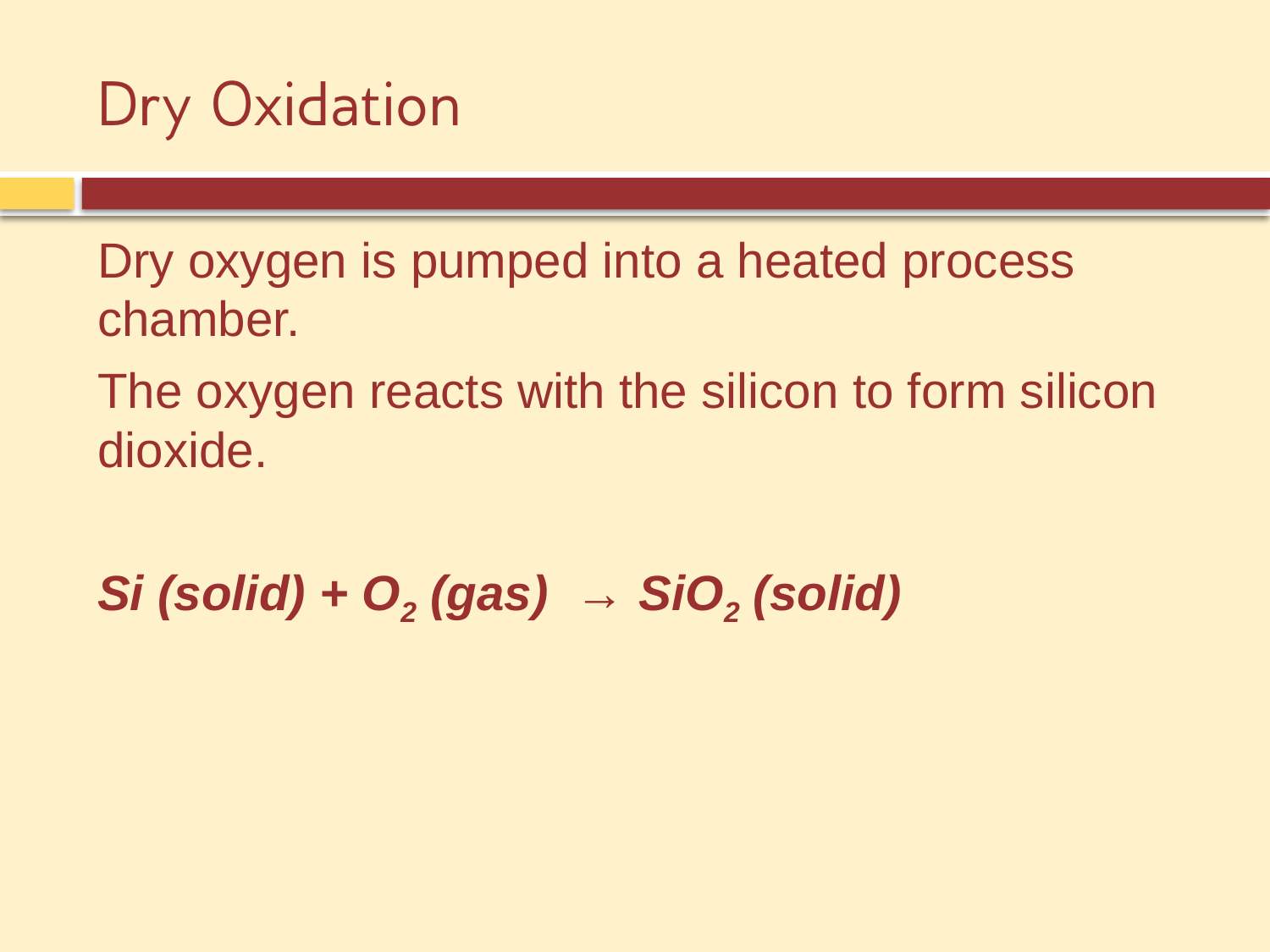

# Dry Oxidation
Dry oxygen is pumped into a heated process chamber.
The oxygen reacts with the silicon to form silicon dioxide.

Si (solid) + O2 (gas)  → SiO2 (solid)